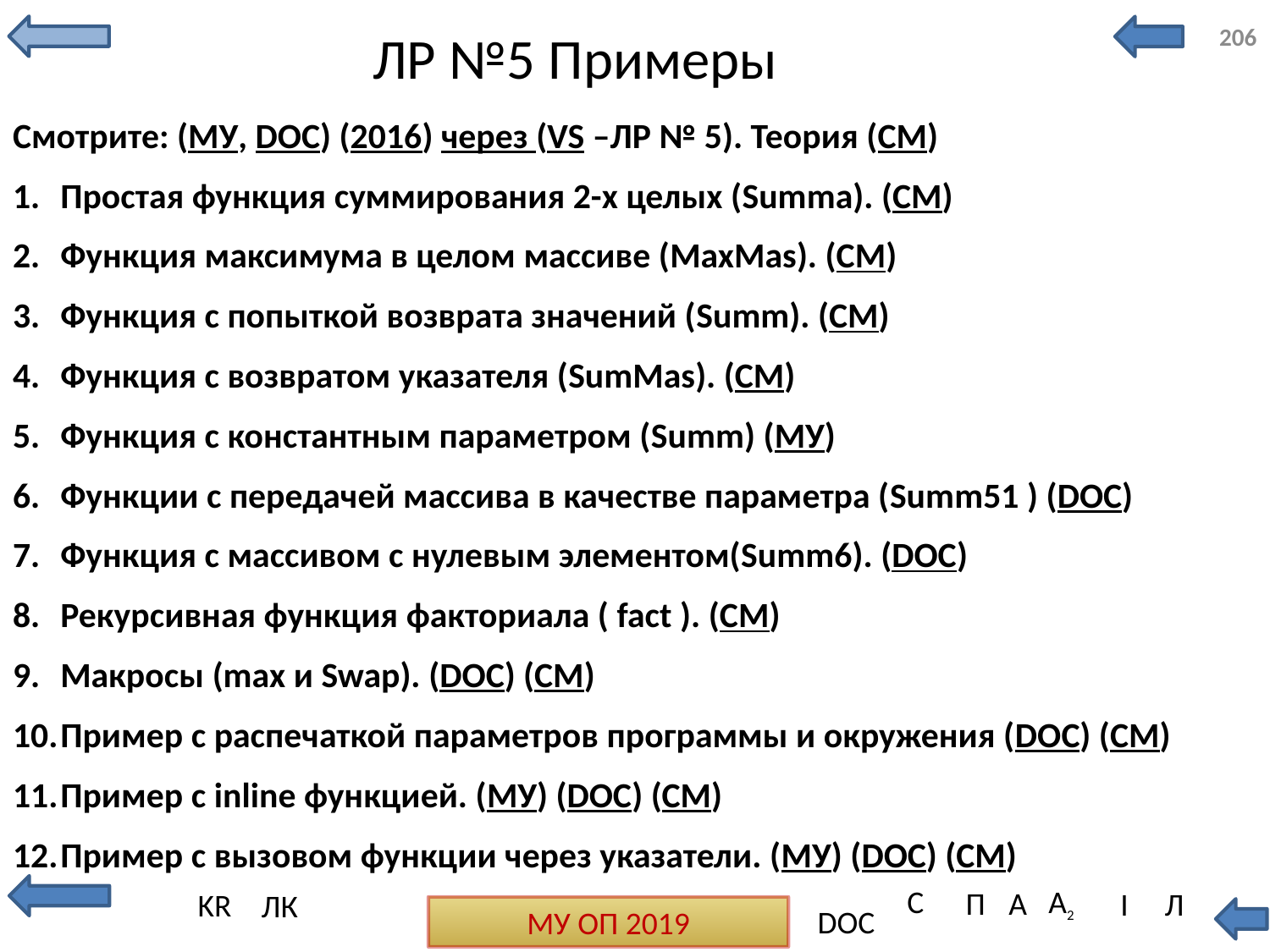

# ЛР №5 Примеры
206
Смотрите: (МУ, DOC) (2016) через (VS –ЛР № 5). Теория (СМ)
Простая функция суммирования 2-х целых (Summa). (СМ)
Функция максимума в целом массиве (MaxMas). (СМ)
Функция с попыткой возврата значений (Summ). (СМ)
Функция с возвратом указателя (SumMas). (СМ)
Функция с константным параметром (Summ) (МУ)
Функции с передачей массива в качестве параметра (Summ51 ) (DOC)
Функция с массивом с нулевым элементом(Summ6). (DOC)
Рекурсивная функция факториала ( fact ). (СМ)
Макросы (max и Swap). (DOC) (СМ)
Пример с распечаткой параметров программы и окружения (DOC) (СМ)
Пример с inline функцией. (МУ) (DOC) (СМ)
Пример с вызовом функции через указатели. (МУ) (DOC) (СМ)